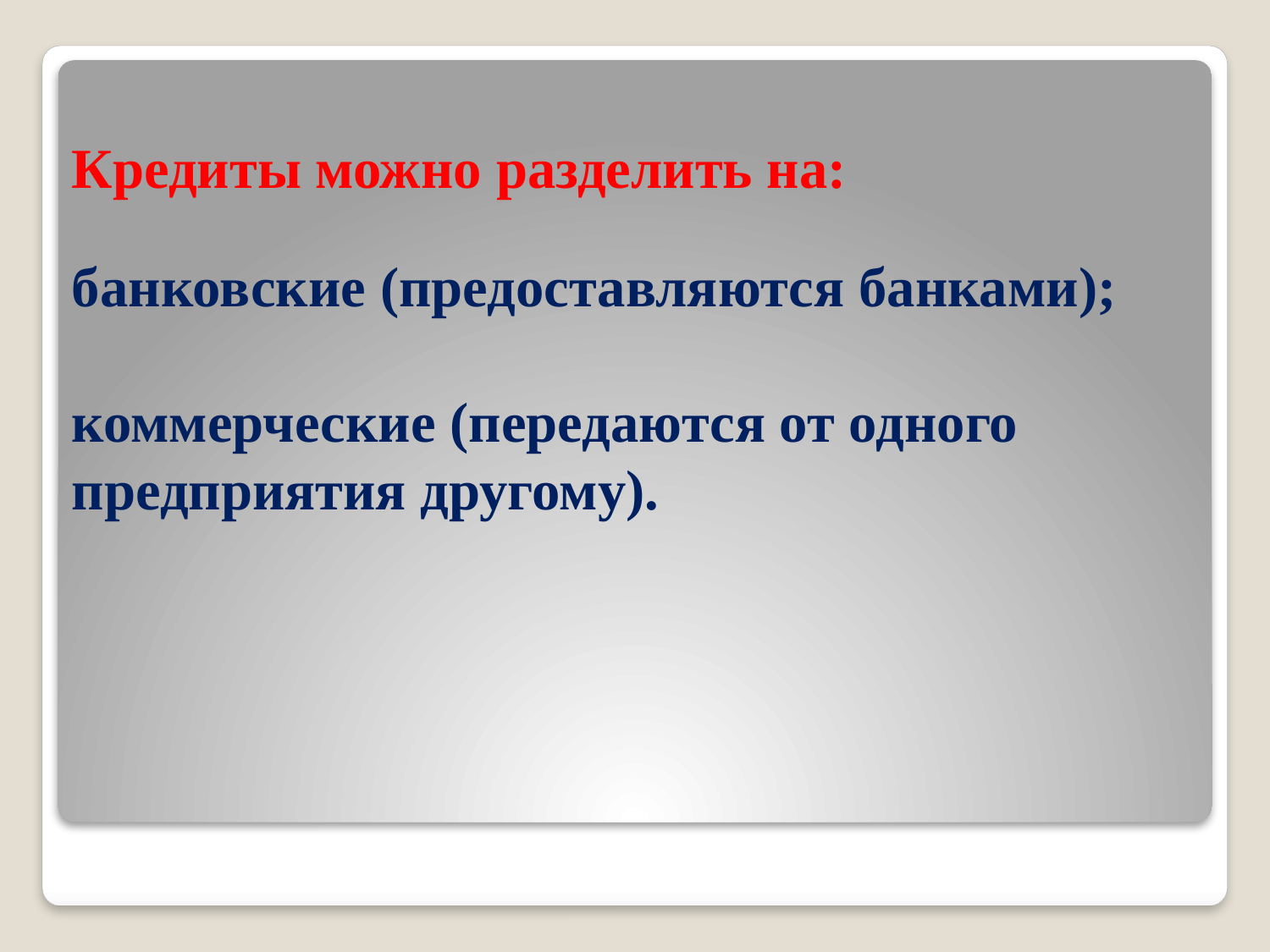

# Кредиты можно разделить на: банковские (предоставляются банками); коммерческие (передаются от одного предприятия другому).